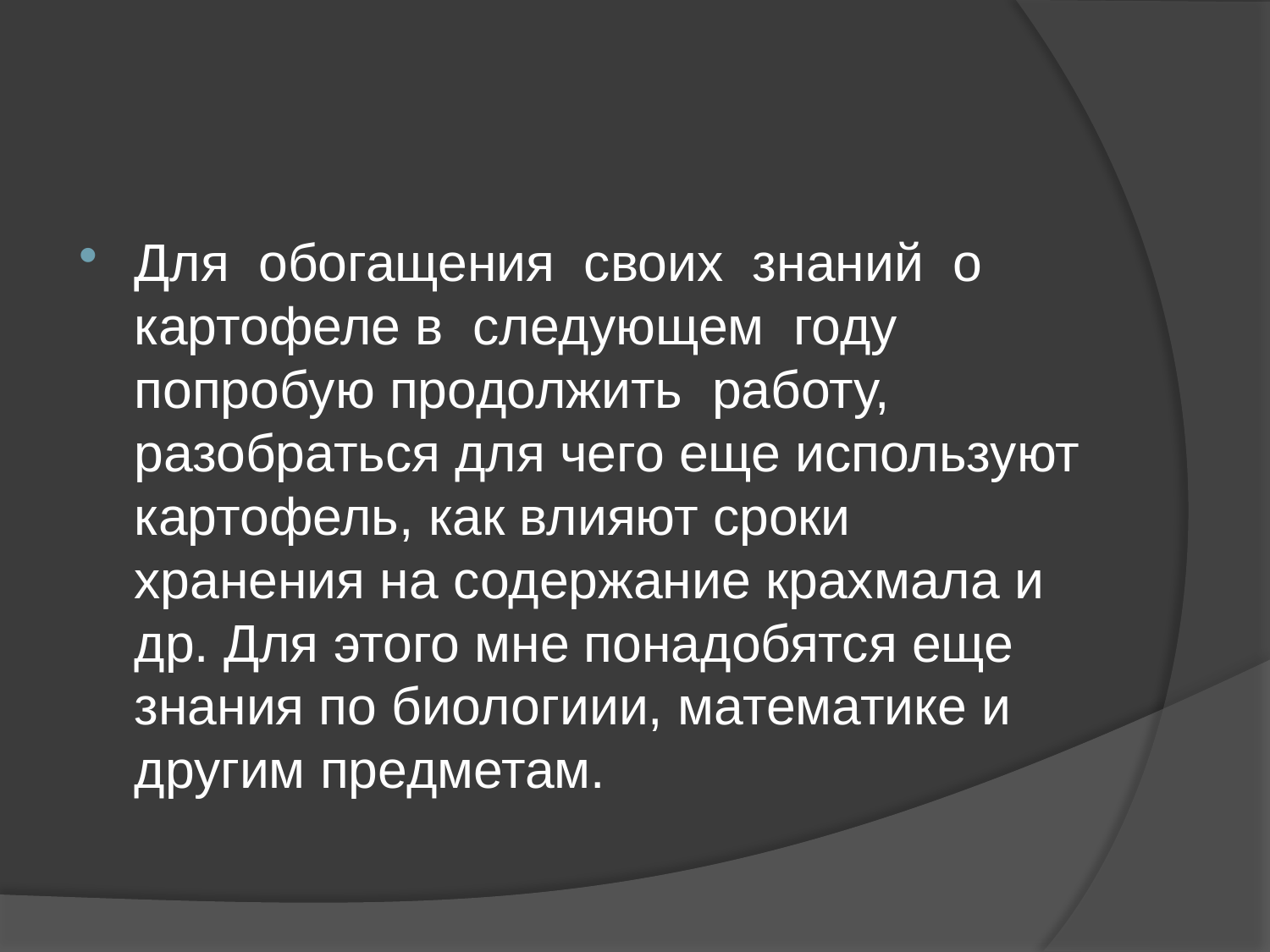

Для  обогащения  своих  знаний  о  картофеле в  следующем  году  попробую продолжить  работу,   разобраться для чего еще используют картофель, как влияют сроки хранения на содержание крахмала и др. Для этого мне понадобятся еще знания по биологиии, математике и  другим предметам.